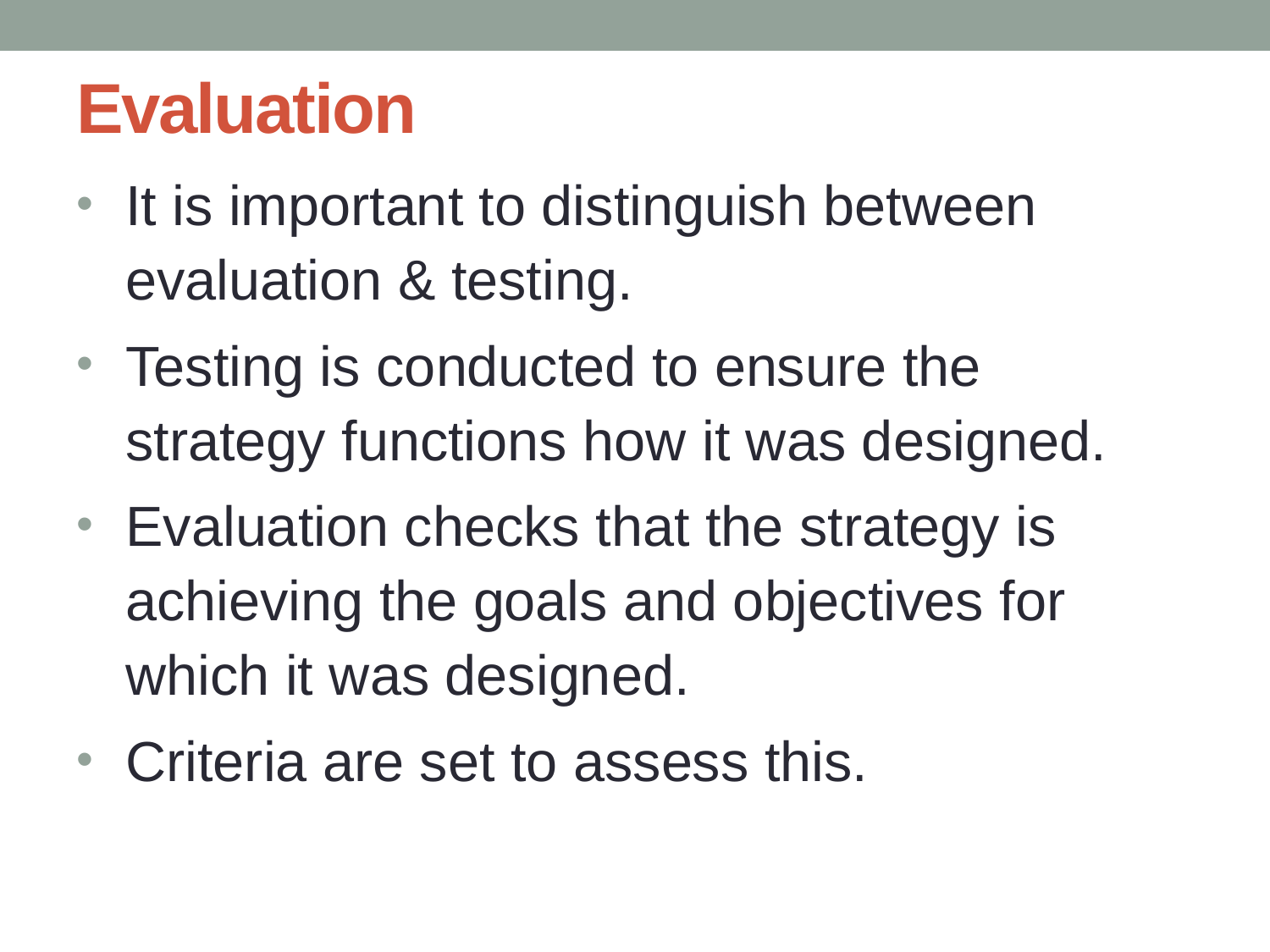

# Evaluation
It is important to distinguish between evaluation & testing.
Testing is conducted to ensure the strategy functions how it was designed.
Evaluation checks that the strategy is achieving the goals and objectives for which it was designed.
Criteria are set to assess this.